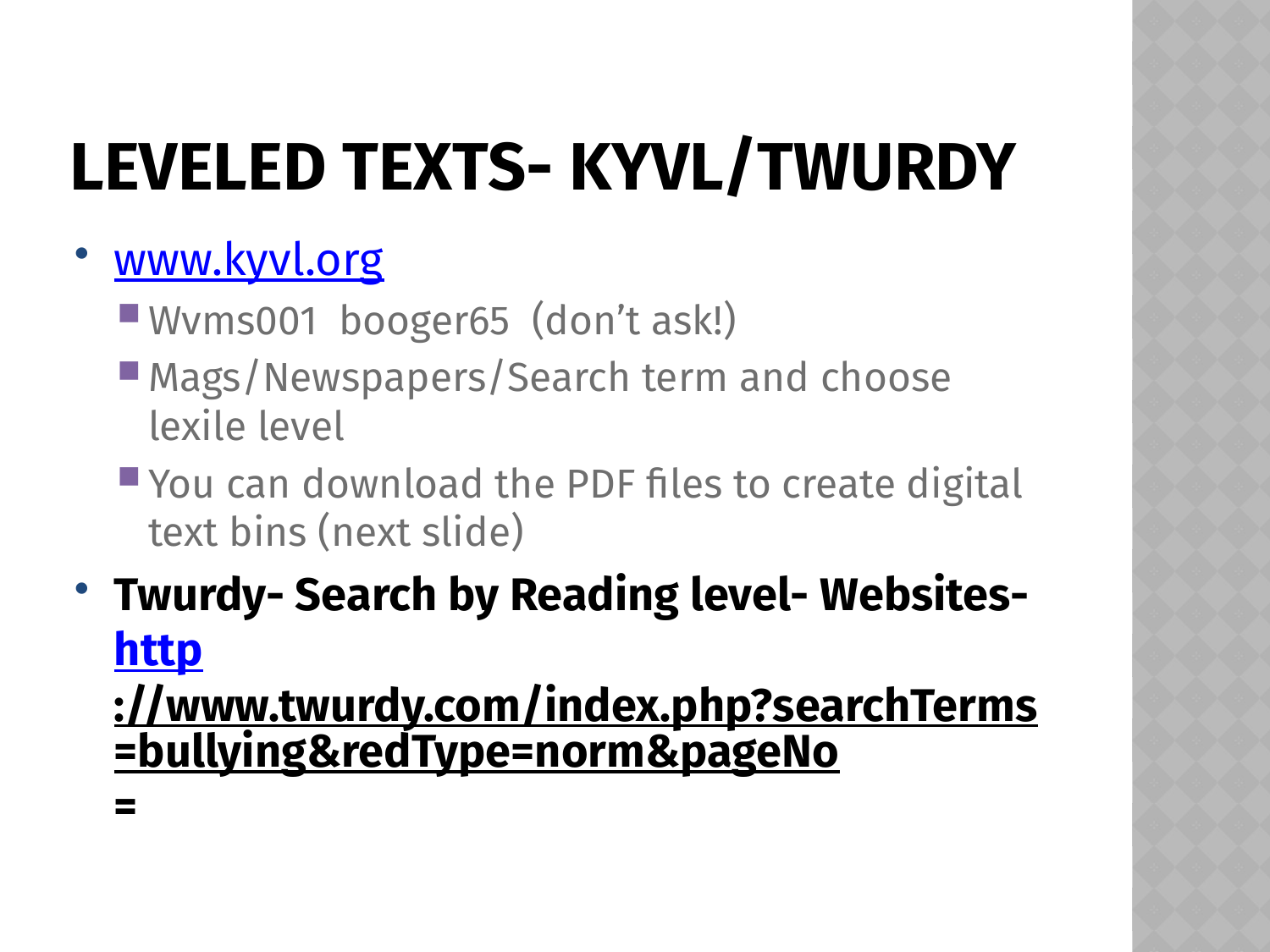

# Leveled Texts- KYVL/Twurdy
www.kyvl.org
Wvms001  booger65  (don’t ask!)
Mags/Newspapers/Search term and choose lexile level
You can download the PDF files to create digital text bins (next slide)
Twurdy- Search by Reading level- Websites- http://www.twurdy.com/index.php?searchTerms=bullying&redType=norm&pageNo=